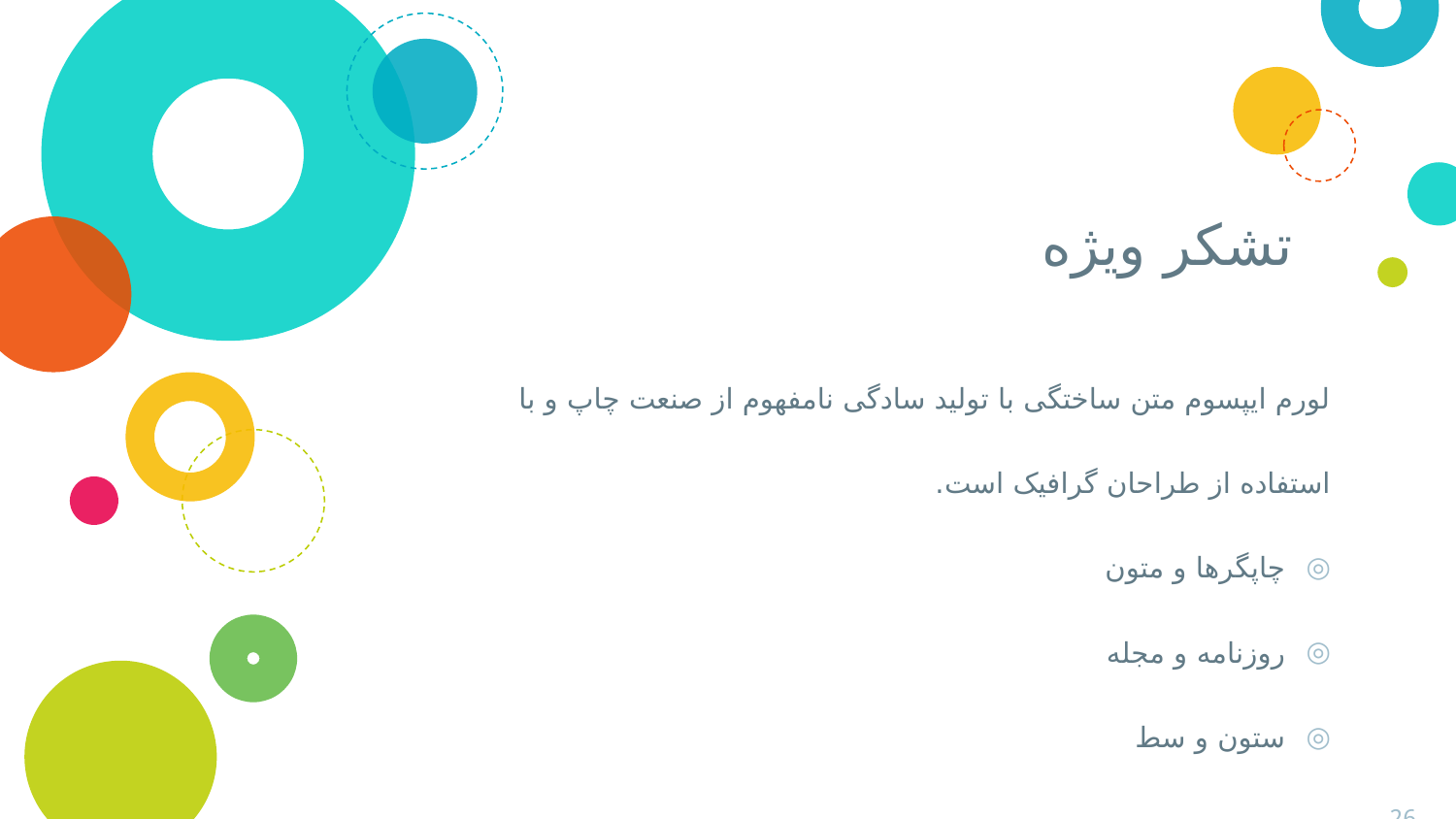

# تشکر ویژه
لورم ایپسوم متن ساختگی با تولید سادگی نامفهوم از صنعت چاپ و با استفاده از طراحان گرافیک است.
چاپگرها و متون
روزنامه و مجله
ستون و سط
26